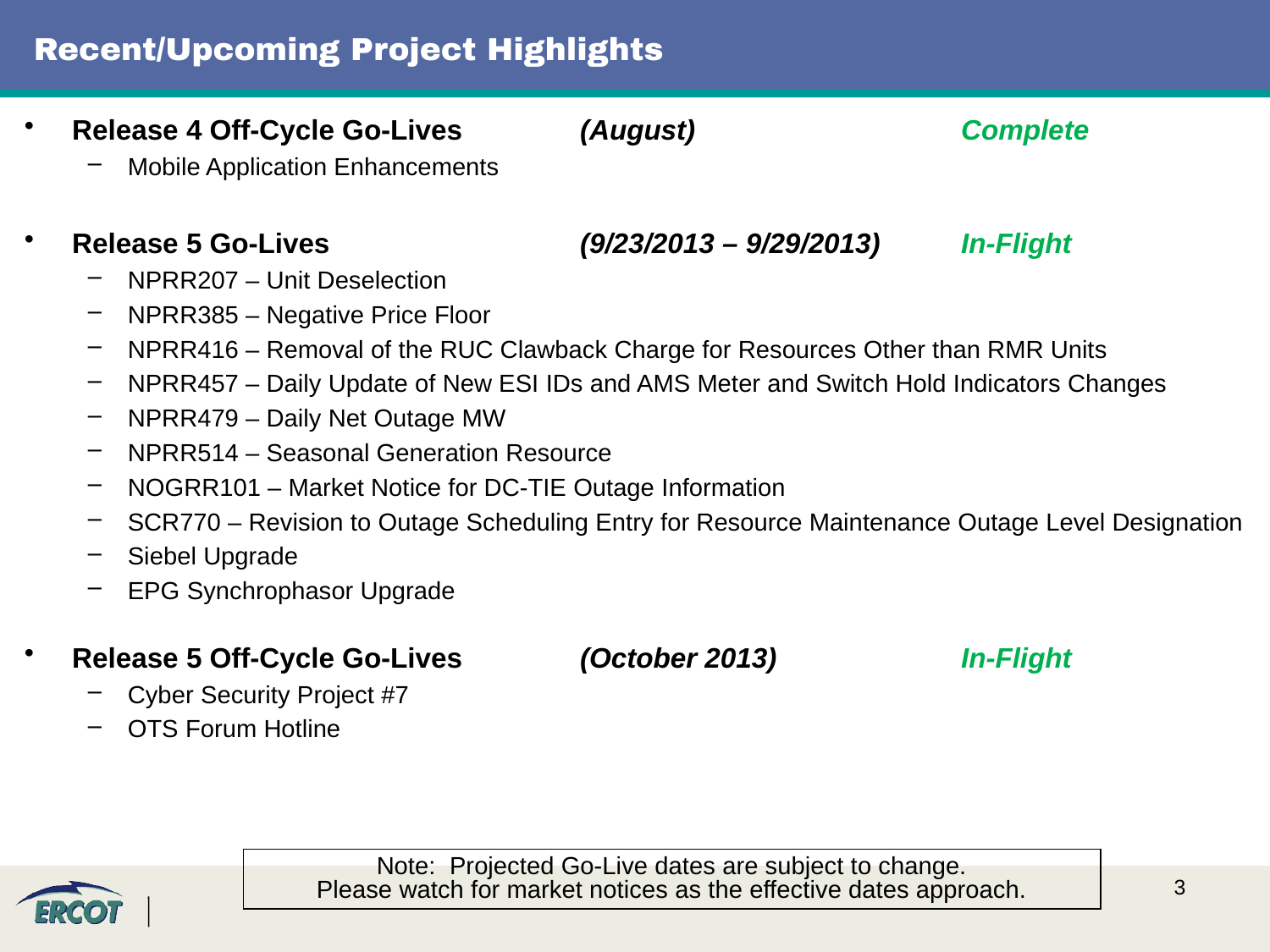

# Recent/Upcoming Project Highlights
Release 4 Off-Cycle Go-Lives	(August)			Complete
Mobile Application Enhancements

Release 5 Go-Lives		(9/23/2013 – 9/29/2013)	In-Flight
NPRR207 – Unit Deselection
NPRR385 – Negative Price Floor
NPRR416 – Removal of the RUC Clawback Charge for Resources Other than RMR Units
NPRR457 – Daily Update of New ESI IDs and AMS Meter and Switch Hold Indicators Changes
NPRR479 – Daily Net Outage MW
NPRR514 – Seasonal Generation Resource
NOGRR101 – Market Notice for DC-TIE Outage Information
SCR770 – Revision to Outage Scheduling Entry for Resource Maintenance Outage Level Designation
Siebel Upgrade
EPG Synchrophasor Upgrade

Release 5 Off-Cycle Go-Lives	(October 2013)		In-Flight
Cyber Security Project #7
OTS Forum Hotline

Note:  Projected Go-Live dates are subject to change.
Please watch for market notices as the effective dates approach.